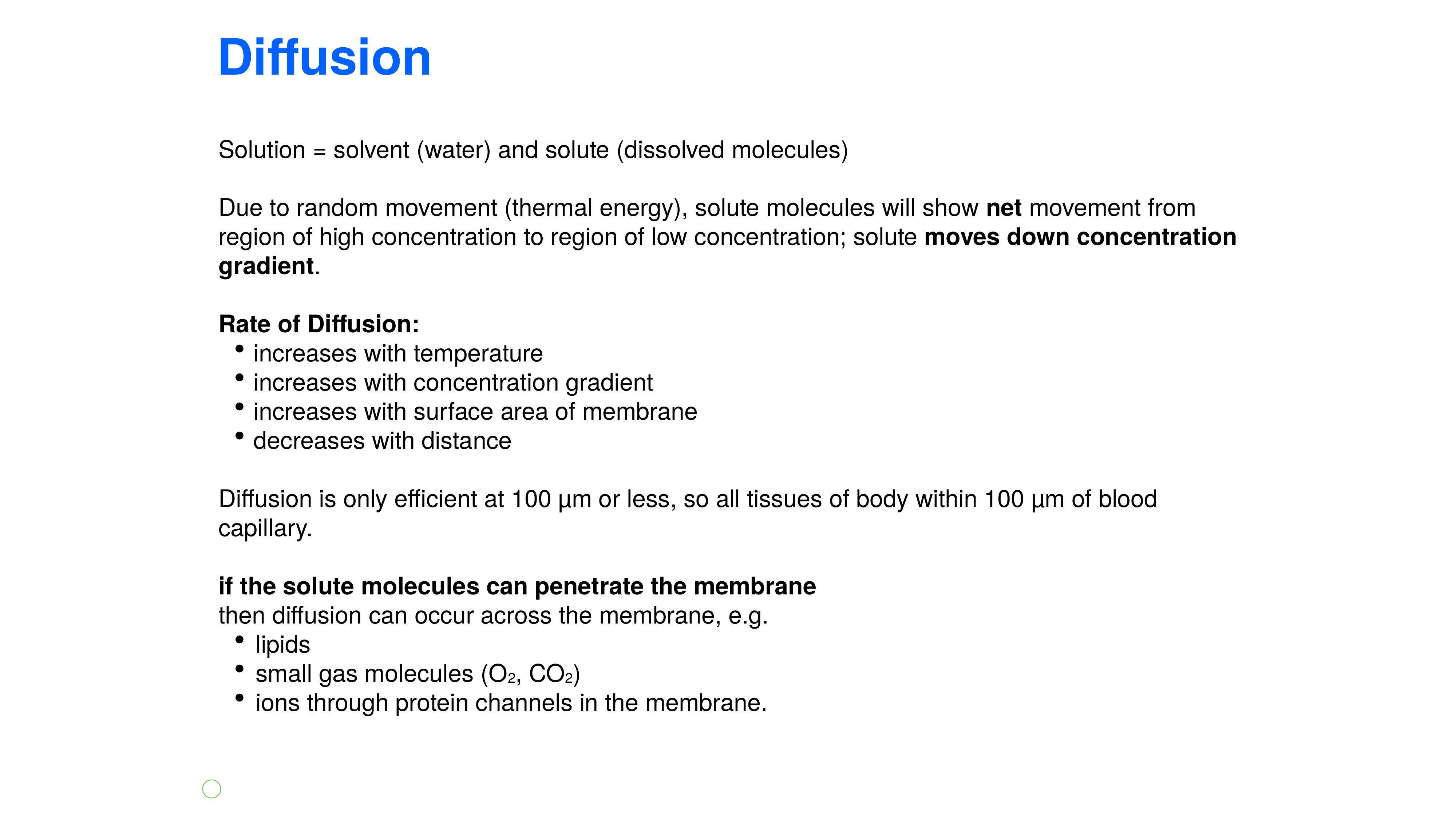

Diffusion
Solution = solvent (water) and solute (dissolved molecules)

Due to random movement (thermal energy), solute molecules will show net movement from region of high concentration to region of low concentration; solute moves down concentration gradient.

Rate of Diffusion:
increases with temperature
increases with concentration gradient
increases with surface area of membrane
decreases with distance

Diffusion is only efficient at 100 µm or less, so all tissues of body within 100 µm of blood capillary.

if the solute molecules can penetrate the membrane
then diffusion can occur across the membrane, e.g.
lipids
small gas molecules (O2, CO2)
ions through protein channels in the membrane.